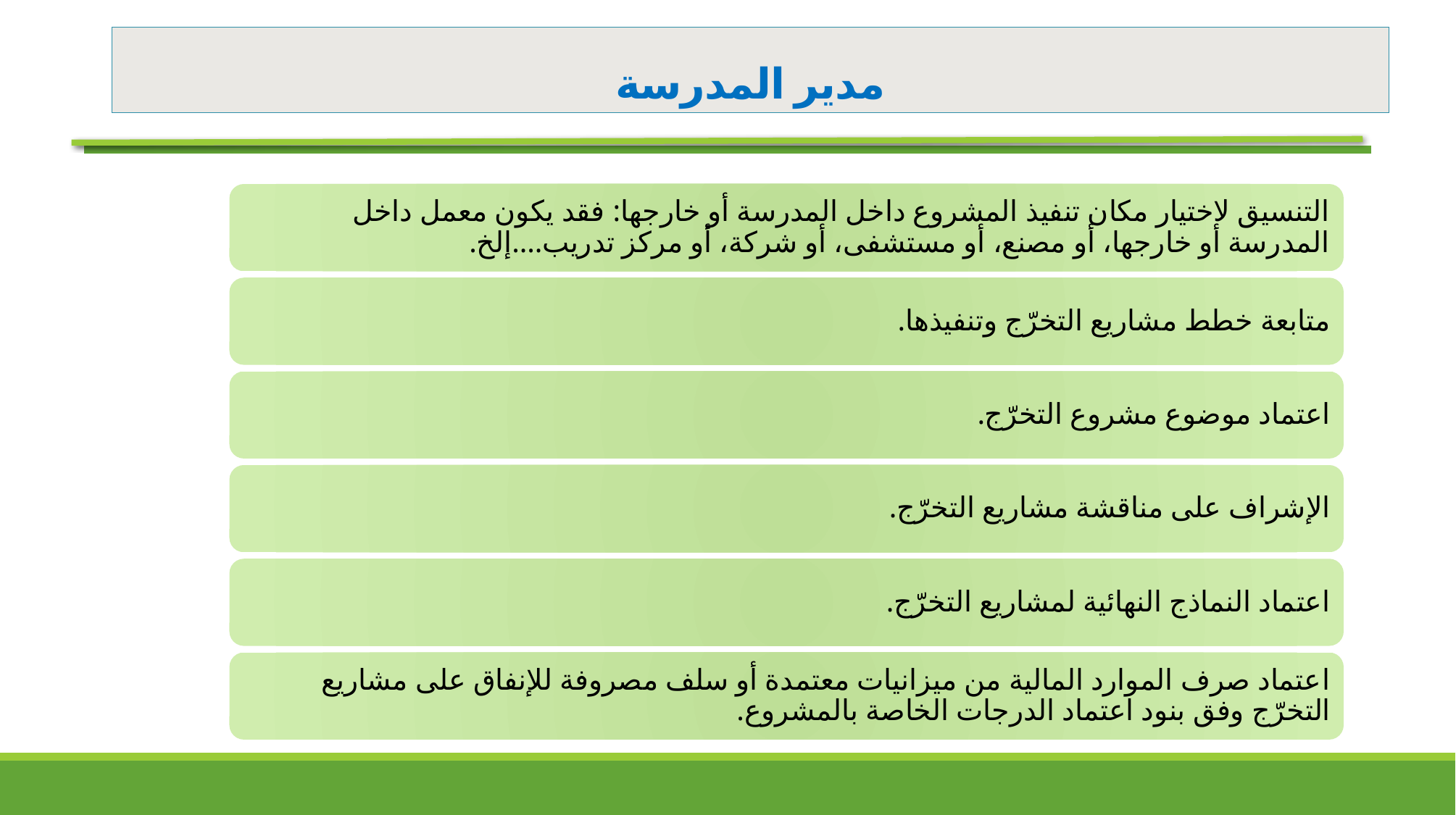

# مدير المدرسة
التنسيق لاختيار مكان تنفيذ المشروع داخل المدرسة أو خارجها: فقد يكون معمل داخل المدرسة أو خارجها، أو مصنع، أو مستشفى، أو شركة، أو مركز تدريب....إلخ.
متابعة خطط مشاريع التخرّج وتنفيذها.
اعتماد موضوع مشروع التخرّج.
الإشراف على مناقشة مشاريع التخرّج.
اعتماد النماذج النهائية لمشاريع التخرّج.
اعتماد صرف الموارد المالية من ميزانيات معتمدة أو سلف مصروفة للإنفاق على مشاريع التخرّج وفق بنود اعتماد الدرجات الخاصة بالمشروع.